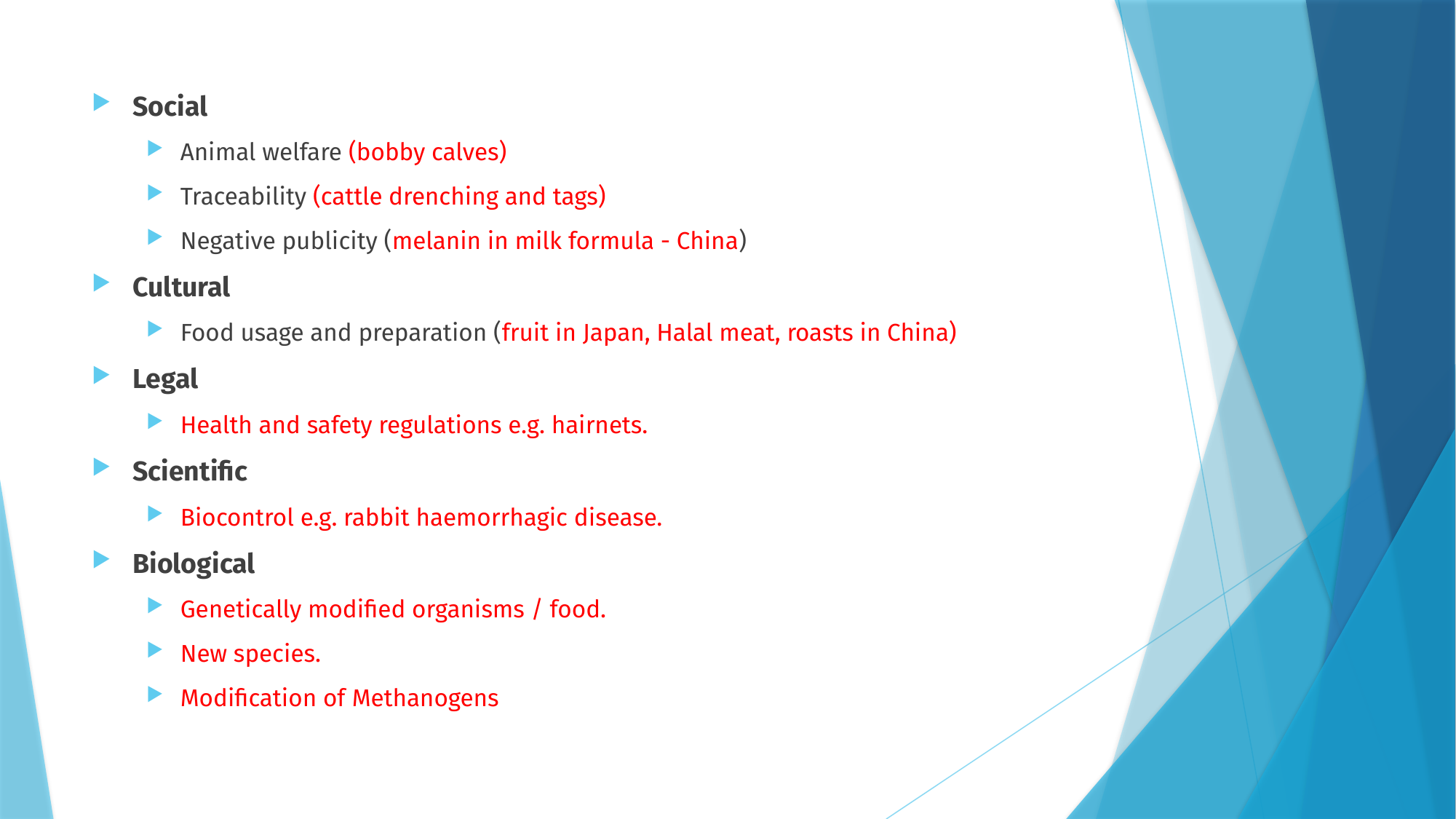

Social
Animal welfare (bobby calves)
Traceability (cattle drenching and tags)
Negative publicity (melanin in milk formula - China)
Cultural
Food usage and preparation (fruit in Japan, Halal meat, roasts in China)
Legal
Health and safety regulations e.g. hairnets.
Scientific
Biocontrol e.g. rabbit haemorrhagic disease.
Biological
Genetically modified organisms / food.
New species.
Modification of Methanogens